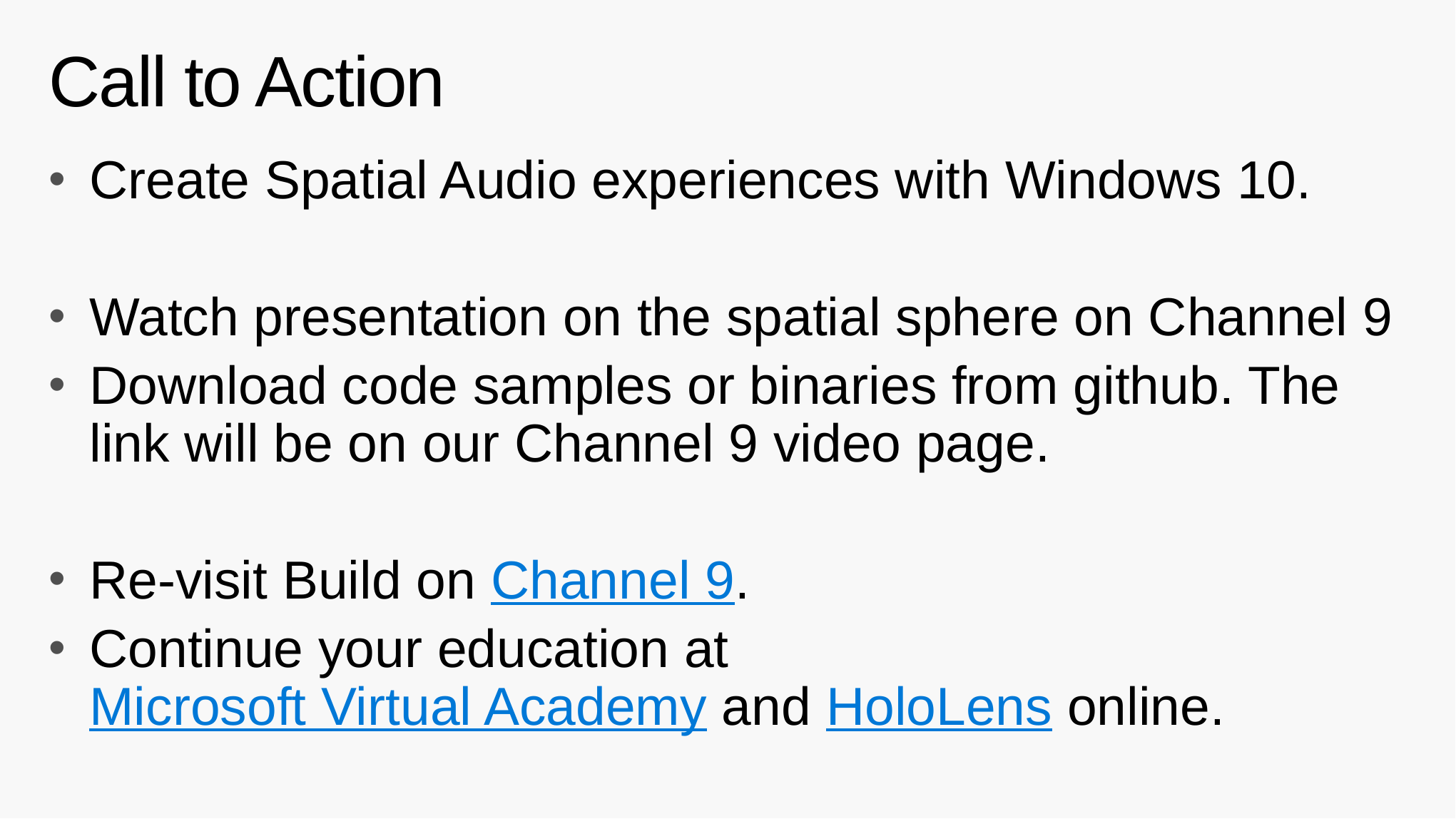

# Call to Action
Create Spatial Audio experiences with Windows 10.

Watch presentation on the spatial sphere on Channel 9
Download code samples or binaries from github. The link will be on our Channel 9 video page.

Re-visit Build on Channel 9.
Continue your education at
Microsoft Virtual Academy and HoloLens online.